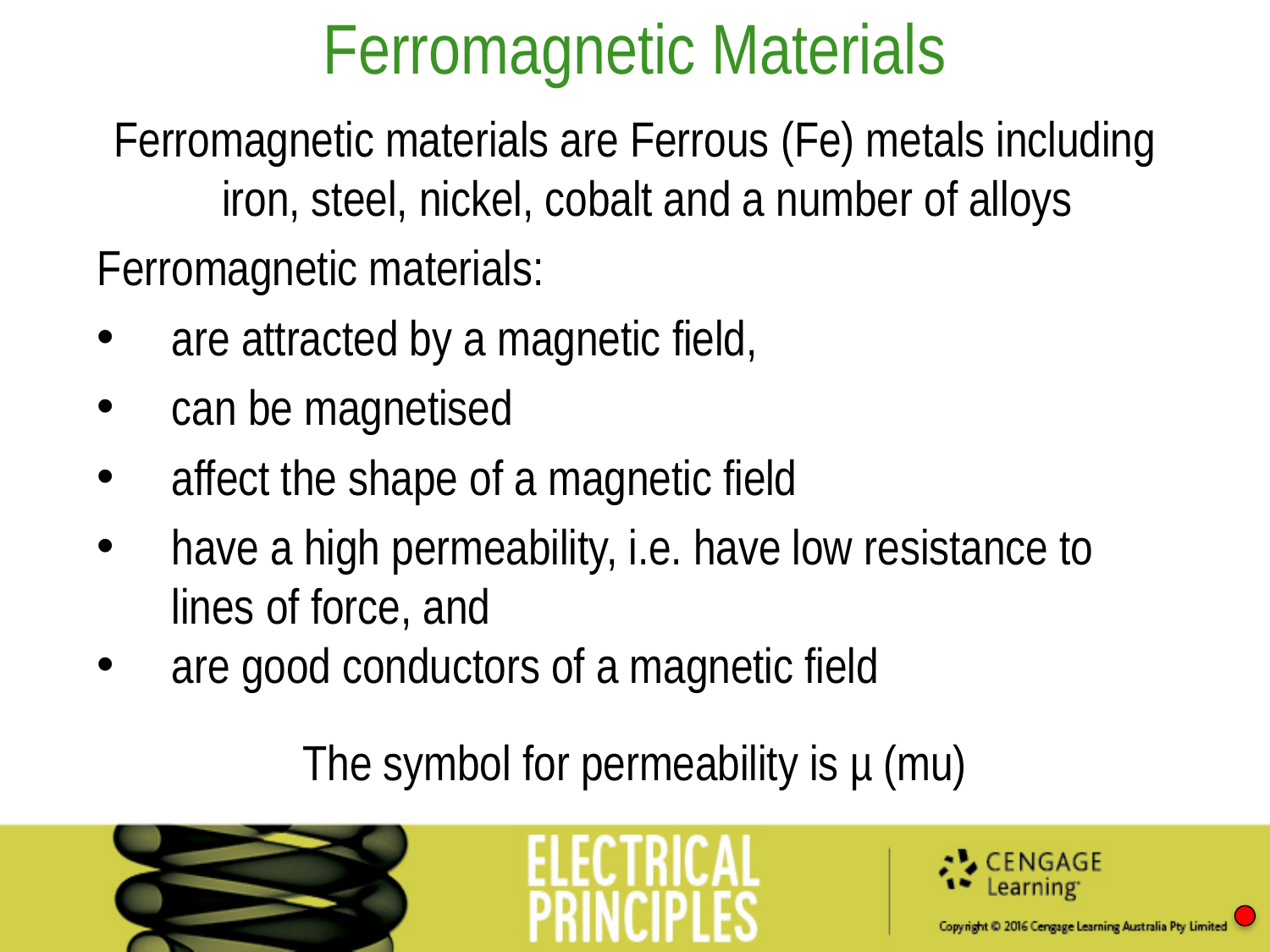

Ferromagnetic Materials
Ferromagnetic materials are Ferrous (Fe) metals including iron, steel, nickel, cobalt and a number of alloys
Ferromagnetic materials:
are attracted by a magnetic field,
can be magnetised
affect the shape of a magnetic field
have a high permeability, i.e. have low resistance to lines of force, and
are good conductors of a magnetic field

The symbol for permeability is µ (mu)